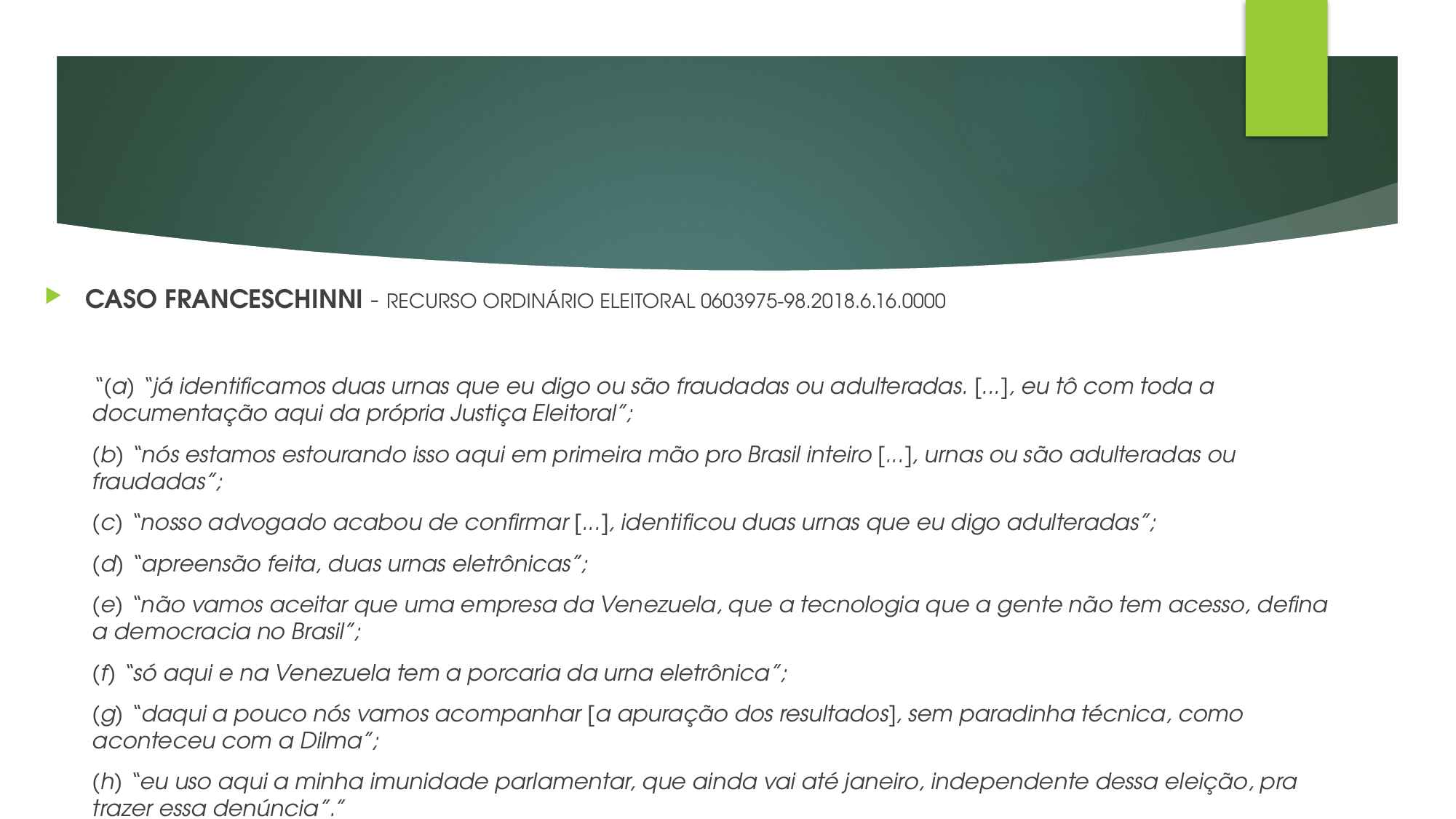

#
CASO FRANCESCHINNI - RECURSO ORDINÁRIO ELEITORAL 0603975-98.2018.6.16.0000

“(a) “já identificamos duas urnas que eu digo ou são fraudadas ou adulteradas. [...], eu tô com toda a documentação aqui da própria Justiça Eleitoral”;
(b) “nós estamos estourando isso aqui em primeira mão pro Brasil inteiro [...], urnas ou são adulteradas ou fraudadas”;
(c) “nosso advogado acabou de confirmar [...], identificou duas urnas que eu digo adulteradas”;
(d) “apreensão feita, duas urnas eletrônicas”;
(e) “não vamos aceitar que uma empresa da Venezuela, que a tecnologia que a gente não tem acesso, defina a democracia no Brasil”;
(f) “só aqui e na Venezuela tem a porcaria da urna eletrônica”;
(g) “daqui a pouco nós vamos acompanhar [a apuração dos resultados], sem paradinha técnica, como aconteceu com a Dilma”;
(h) “eu uso aqui a minha imunidade parlamentar, que ainda vai até janeiro, independente dessa eleição, pra trazer essa denúncia”.”